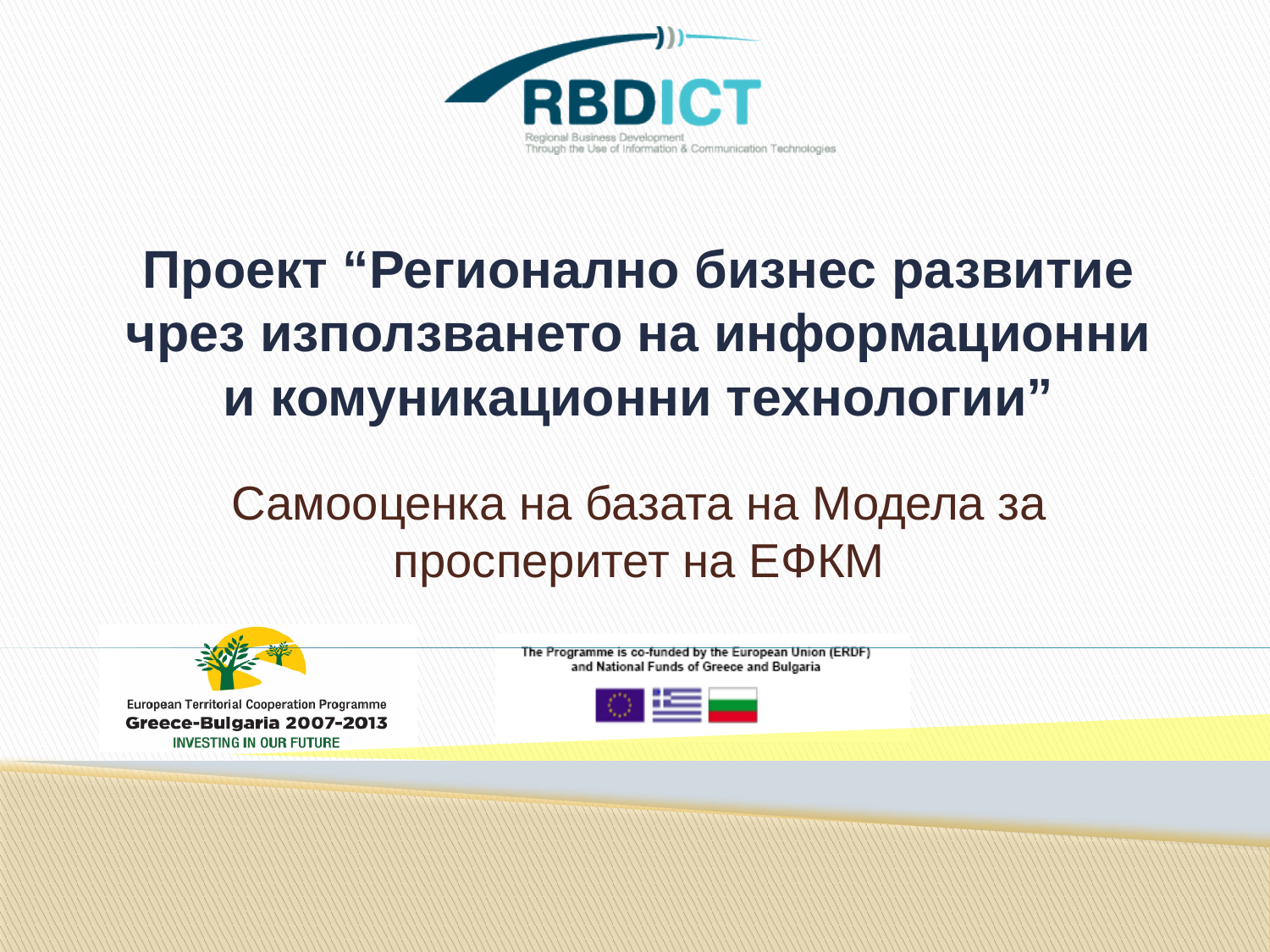

# Проект “Регионално бизнес развитие чрез използването на информационни и комуникационни технологии”
Самооценка на базата на Модела за просперитет на ЕФКМ